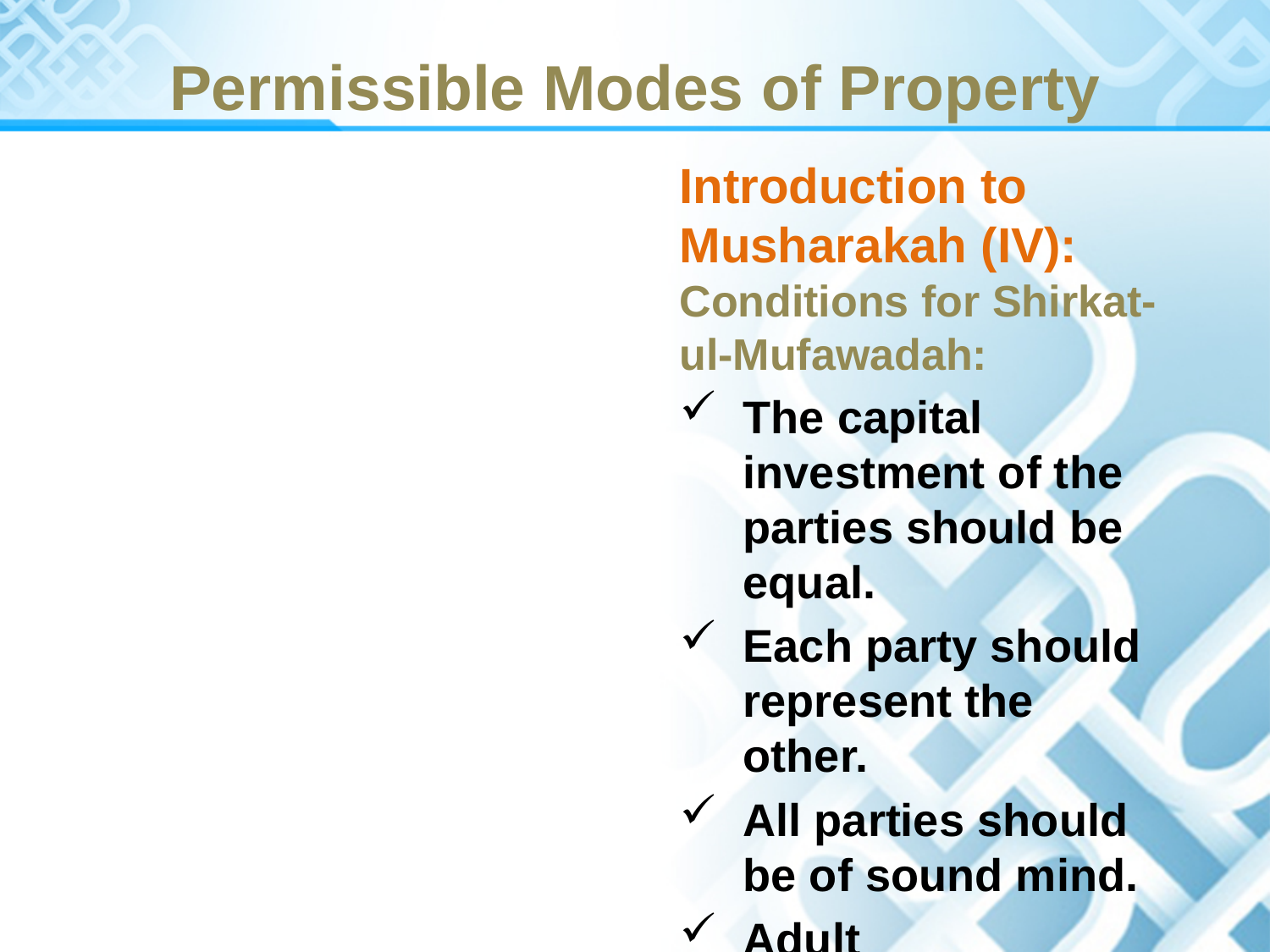

Permissible Modes of Property
Introduction to Musharakah (IV): Conditions for Shirkat-ul-Mufawadah:
The capital investment of the parties should be equal.
Each party should represent the other.
All parties should be of sound mind.
Adult
Free